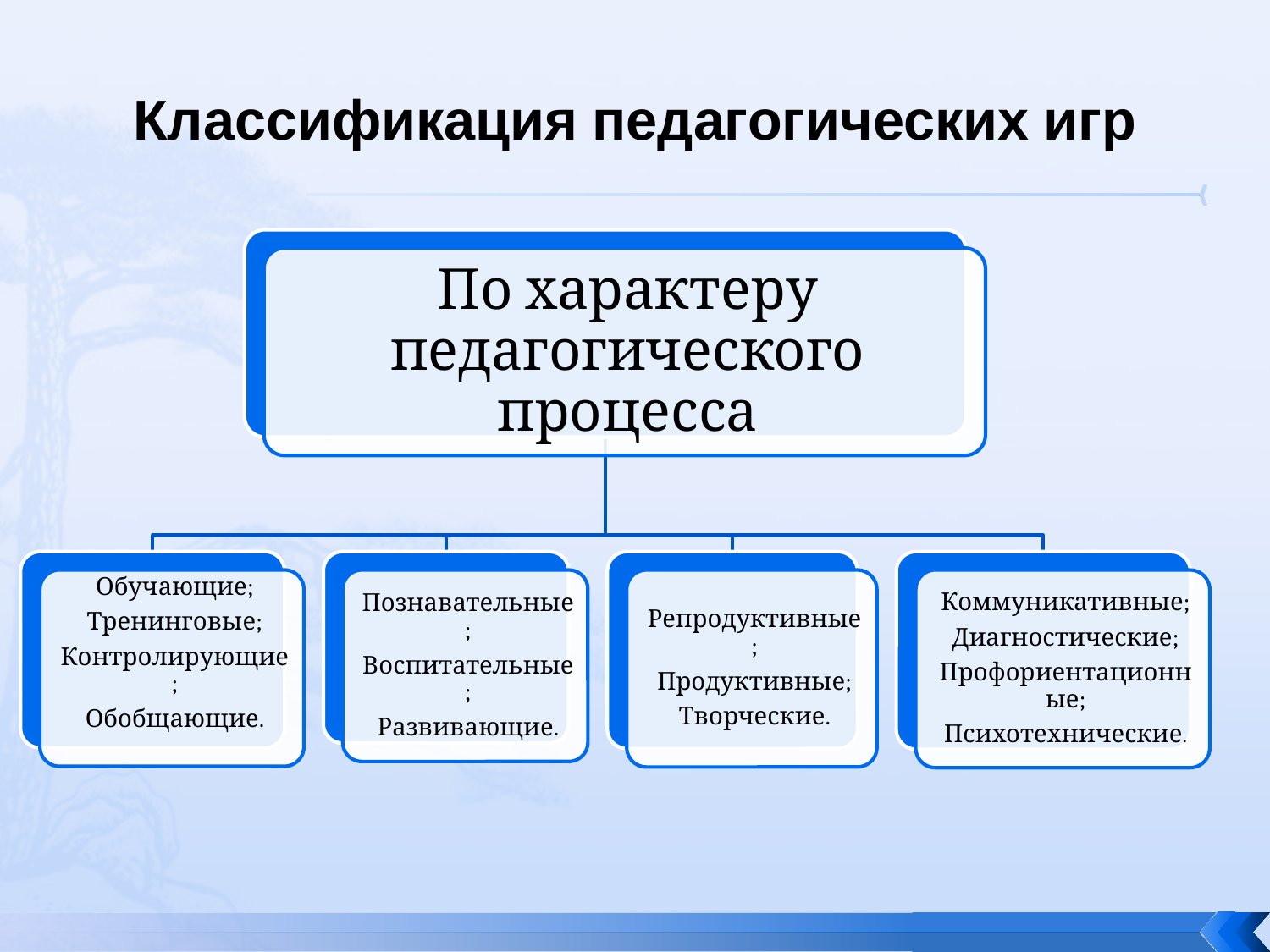

# Классификация педагогических игр
По характеру педагогического процесса
Обучающие;
Тренинговые;
Контролирующие;
Обобщающие.

Познавательные;
Воспитательные;
Развивающие.
Репродуктивные;
Продуктивные;
Творческие.
Коммуникативные;
Диагностические;
Профориентационные;
Психотехнические.